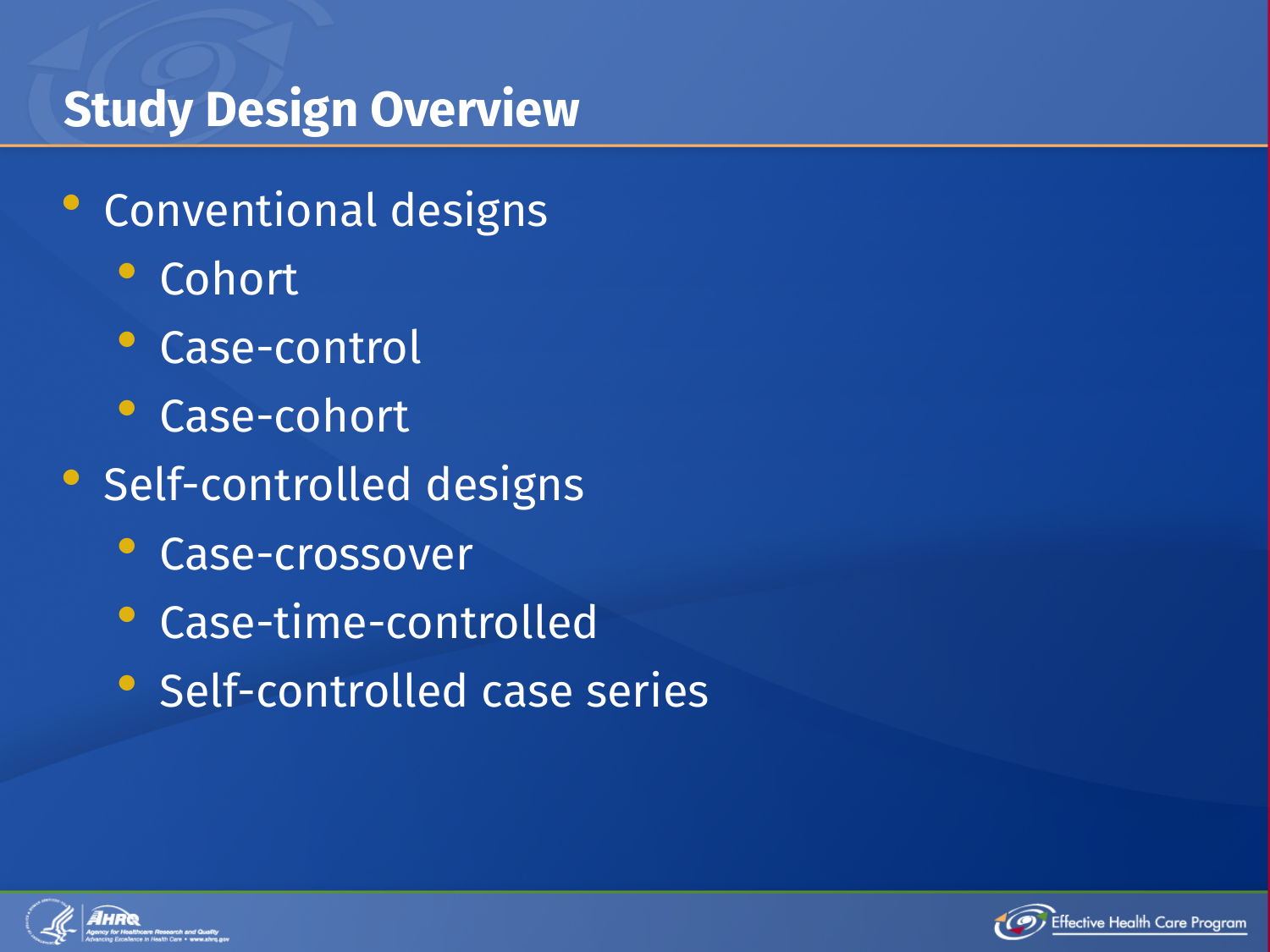

# Study Design Overview
Conventional designs
Cohort
Case-control
Case-cohort
Self-controlled designs
Case-crossover
Case-time-controlled
Self-controlled case series